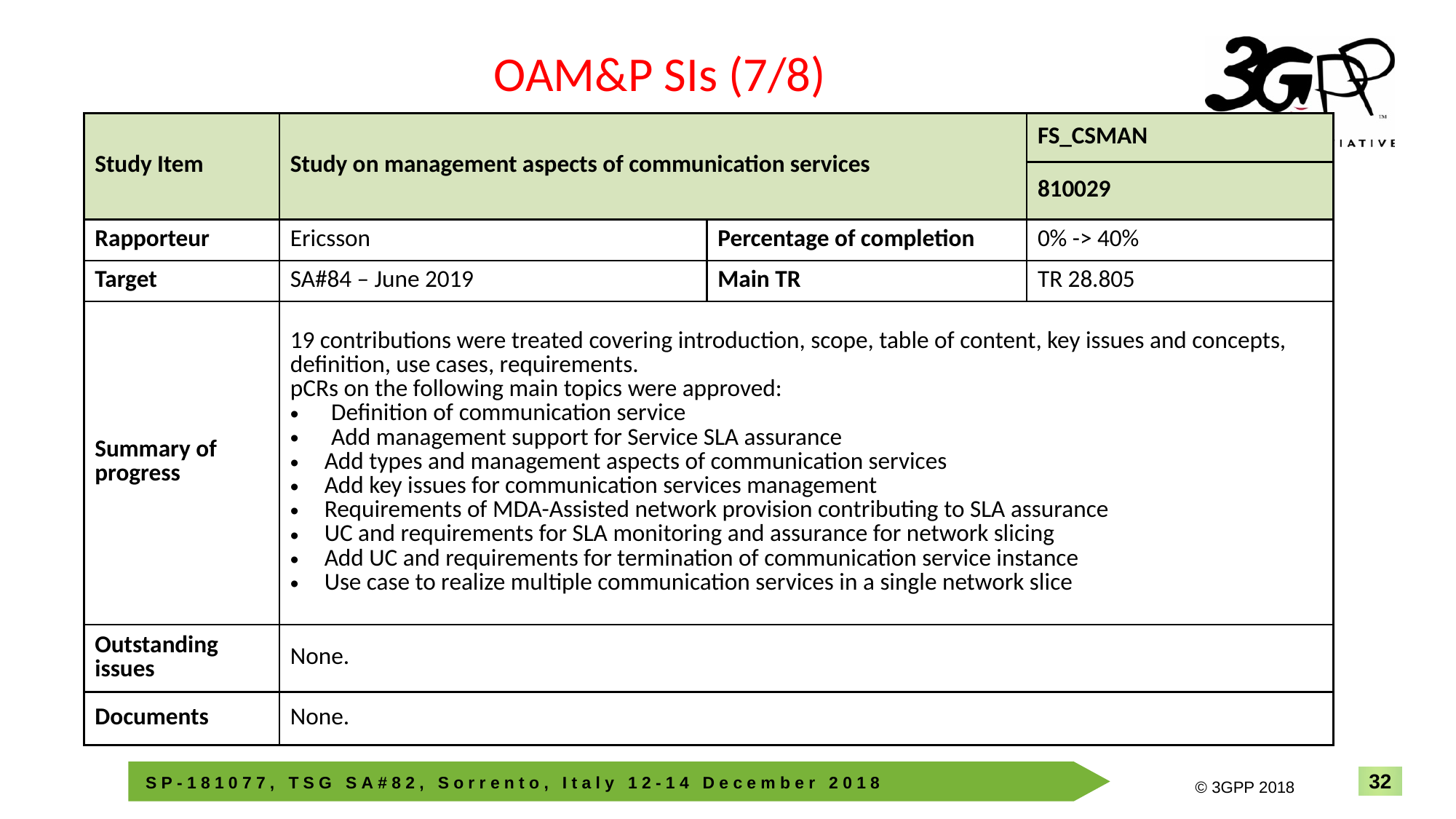

OAM&P SIs (7/8)
| Study Item | Study on management aspects of communication services |  | FS\_CSMAN |
| --- | --- | --- | --- |
|  |  |  | 810029 |
| Rapporteur | Ericsson | Percentage of completion | 0% -> 40% |
| Target | SA#84 – June 2019 | Main TR | TR 28.805 |
| Summary of progress | 19 contributions were treated covering introduction, scope, table of content, key issues and concepts, definition, use cases, requirements. pCRs on the following main topics were approved: Definition of communication service Add management support for Service SLA assurance Add types and management aspects of communication services Add key issues for communication services management Requirements of MDA-Assisted network provision contributing to SLA assurance UC and requirements for SLA monitoring and assurance for network slicing Add UC and requirements for termination of communication service instance Use case to realize multiple communication services in a single network slice |  |  |
| Outstanding issues | None. |  |  |
| Documents | None. |  |  |